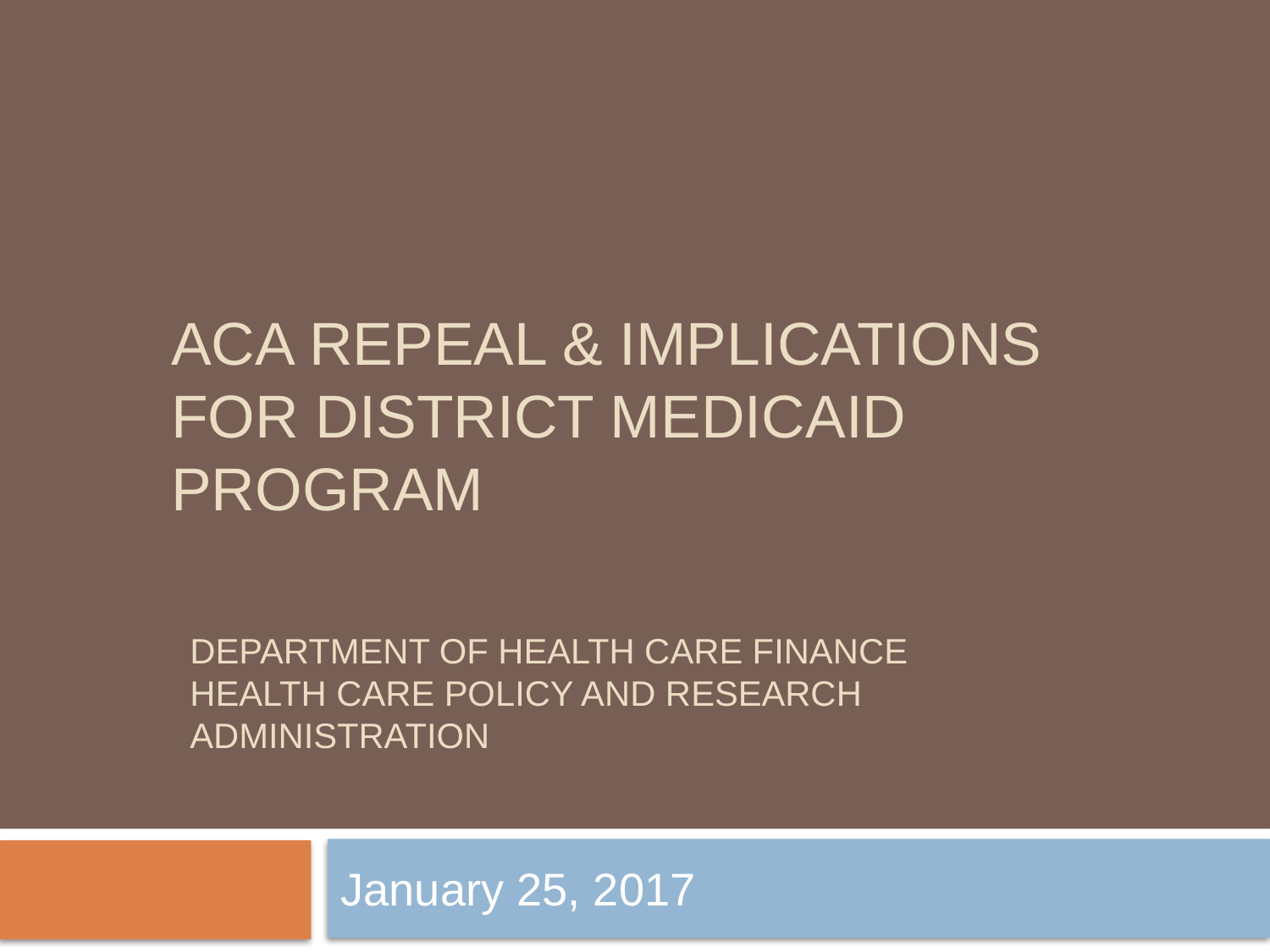

# ACA RepeAl & Implications for District Medicaid Program
Department of health care finance
Health care policy and research administration
January 25, 2017